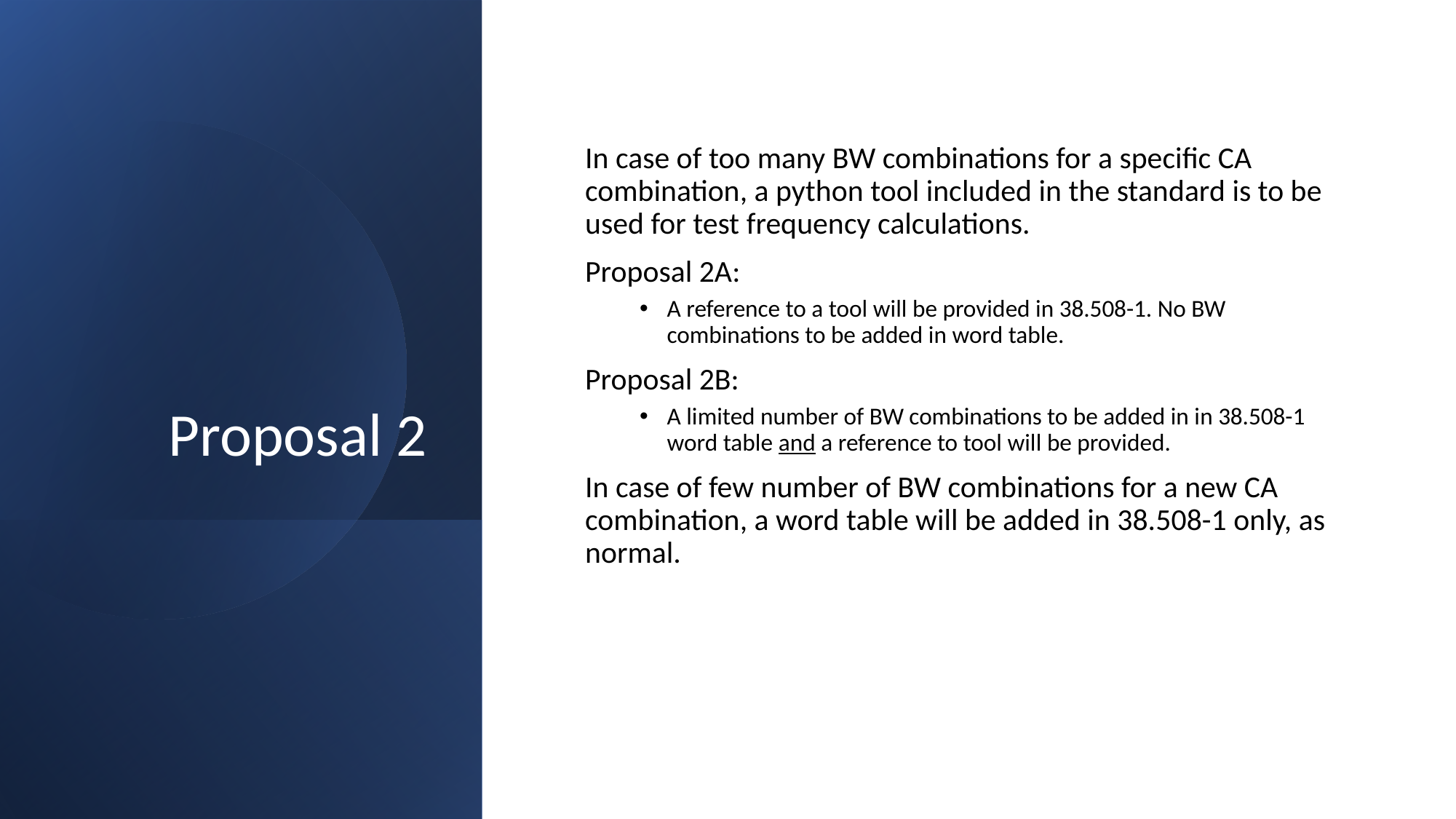

# Proposal 2

In case of too many BW combinations for a specific CA combination, a python tool included in the standard is to be used for test frequency calculations.
Proposal 2A:
A reference to a tool will be provided in 38.508-1. No BW combinations to be added in word table.
Proposal 2B:
A limited number of BW combinations to be added in in 38.508-1 word table and a reference to tool will be provided.
In case of few number of BW combinations for a new CA combination, a word table will be added in 38.508-1 only, as normal.